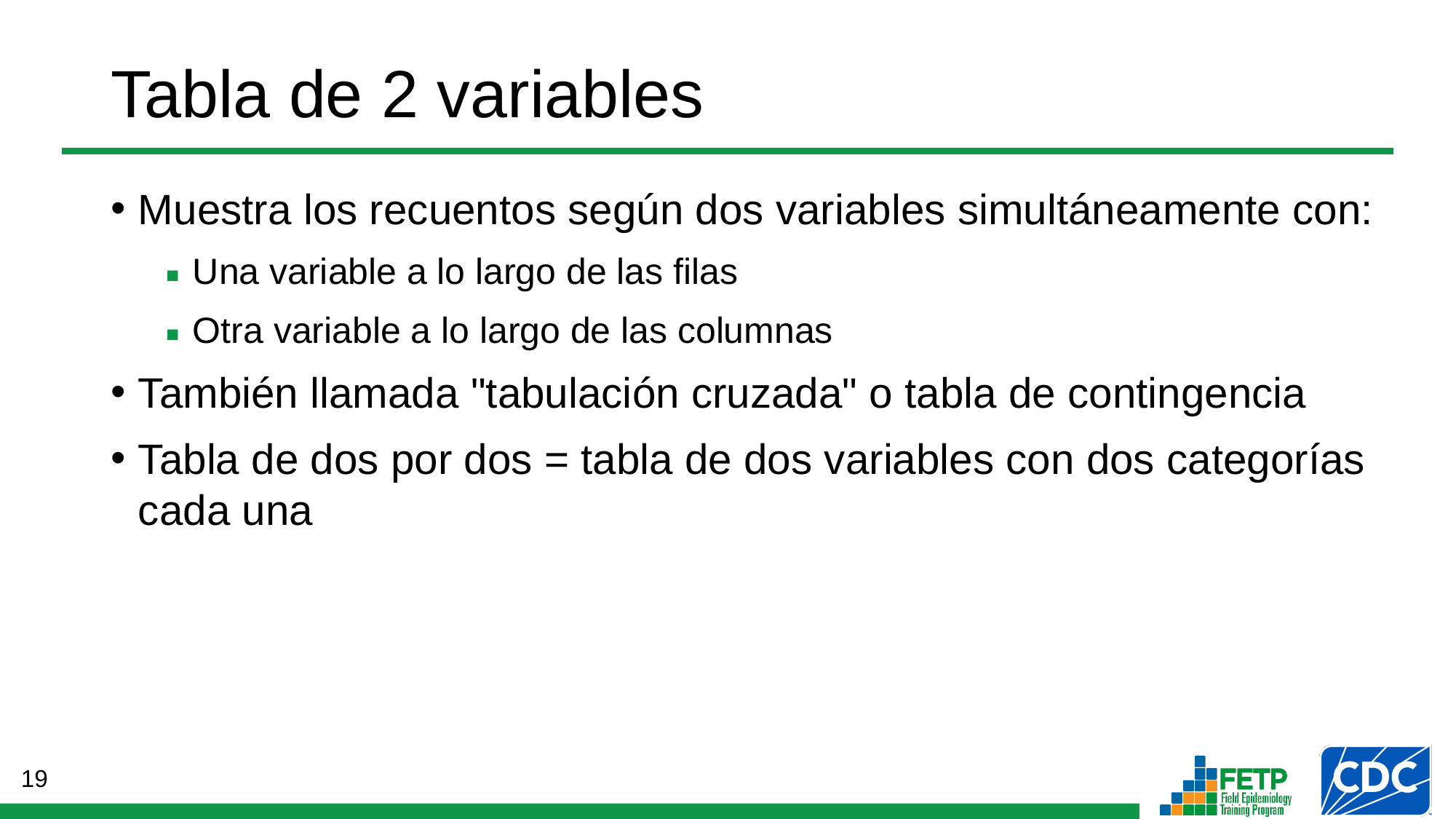

# Tabla de 2 variables
Muestra los recuentos según dos variables simultáneamente con:
Una variable a lo largo de las filas
Otra variable a lo largo de las columnas
También llamada "tabulación cruzada" o tabla de contingencia
Tabla de dos por dos = tabla de dos variables con dos categorías cada una